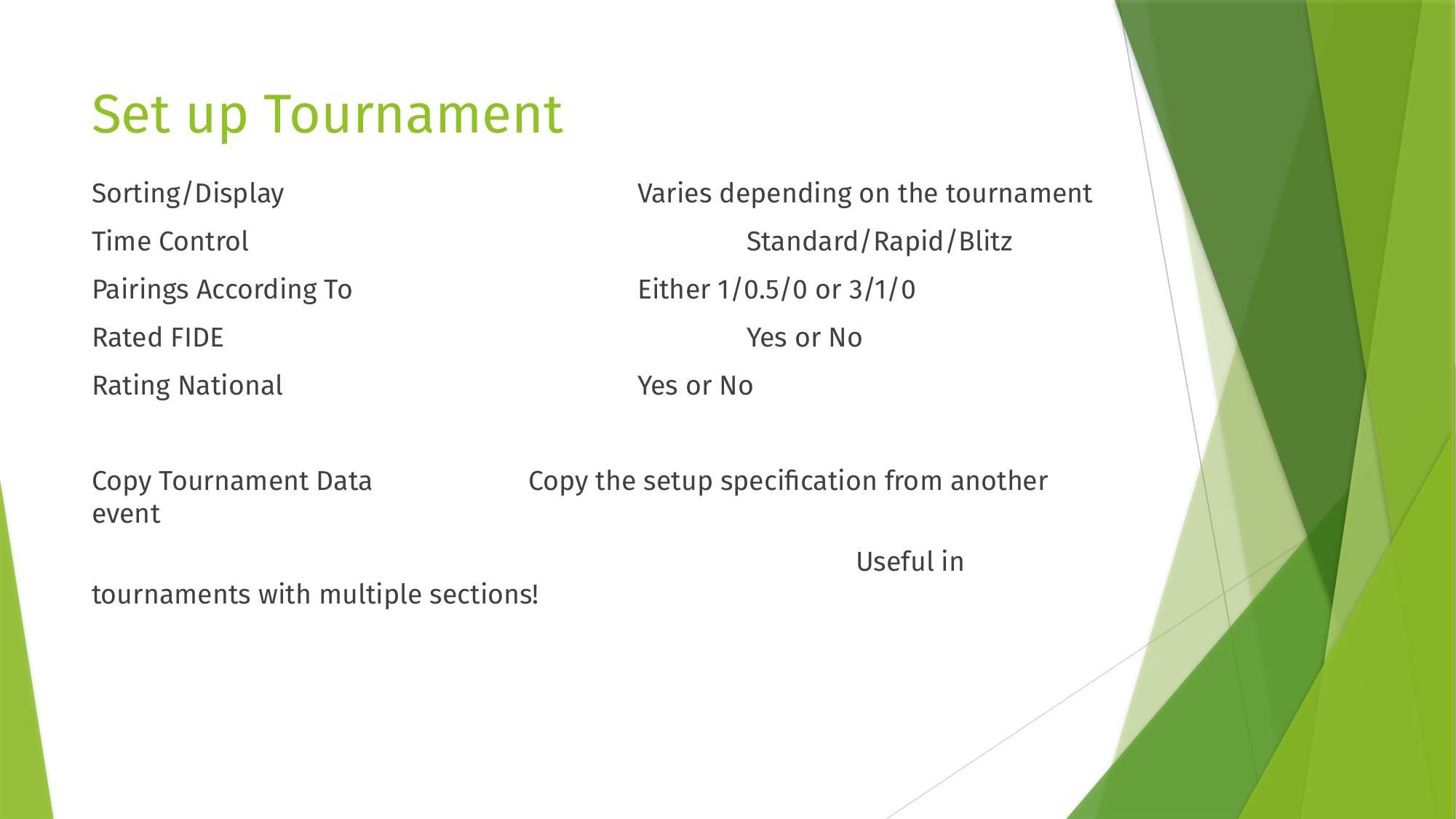

# Set up Tournament
Sorting/Display				Varies depending on the tournament
Time Control					Standard/Rapid/Blitz
Pairings According To			Either 1/0.5/0 or 3/1/0
Rated FIDE					Yes or No
Rating National				Yes or No

Copy Tournament Data		Copy the setup specification from another event
							Useful in tournaments with multiple sections!